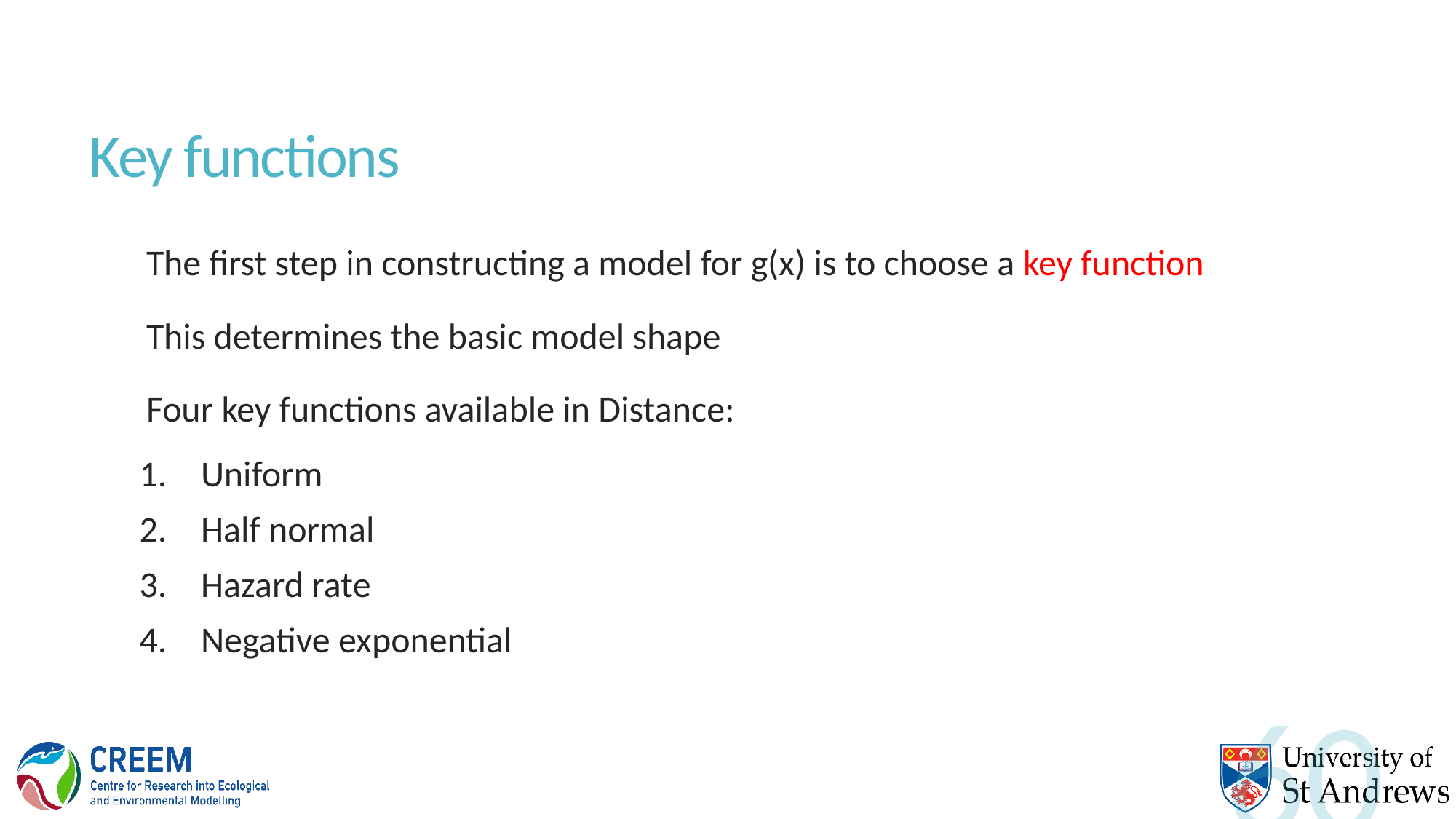

# Key functions
The first step in constructing a model for g(x) is to choose a key function
This determines the basic model shape
Four key functions available in Distance:
Uniform
Half normal
Hazard rate
Negative exponential
60